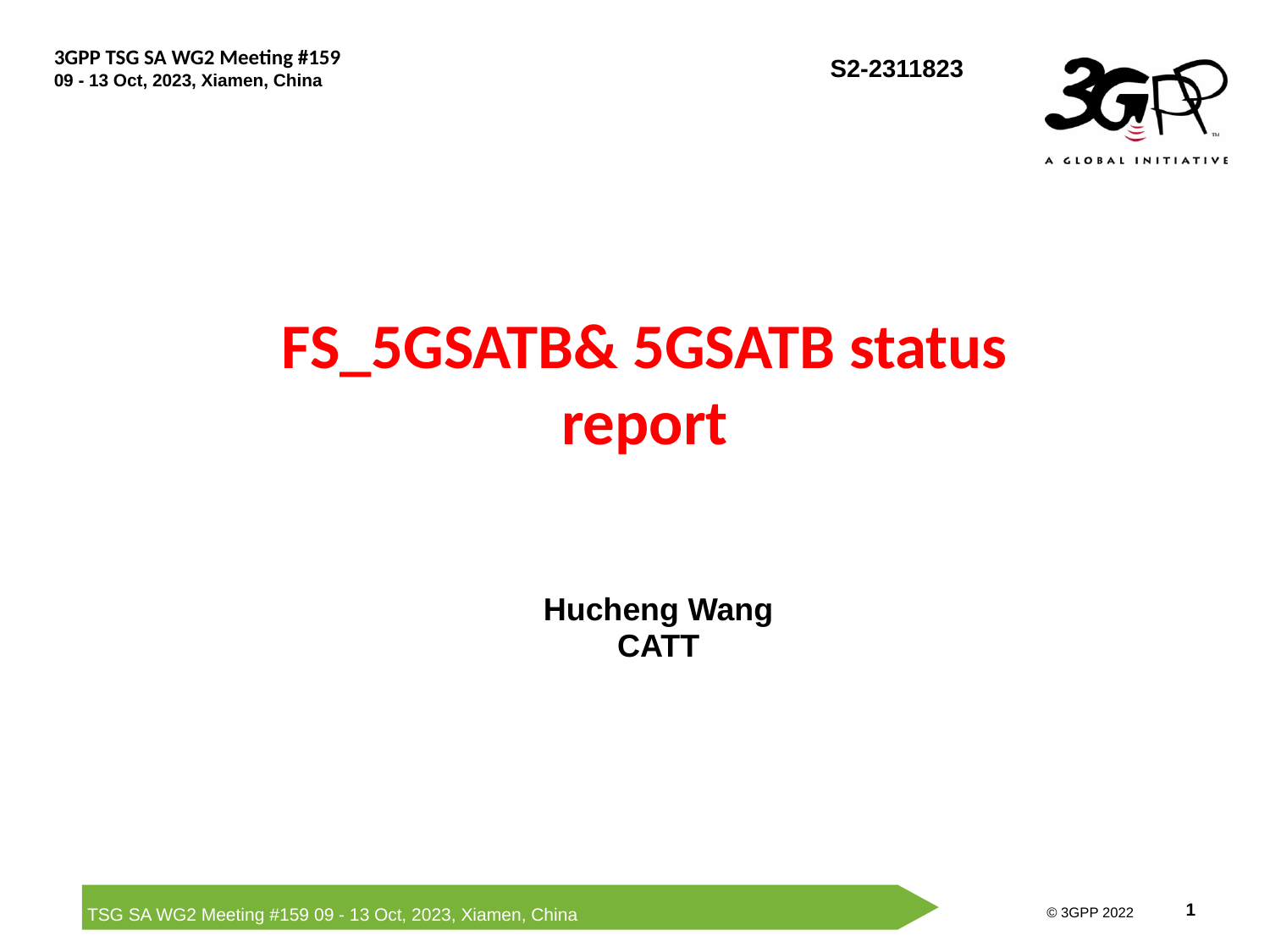

# FS_5GSATB& 5GSATB status report
Hucheng Wang
CATT